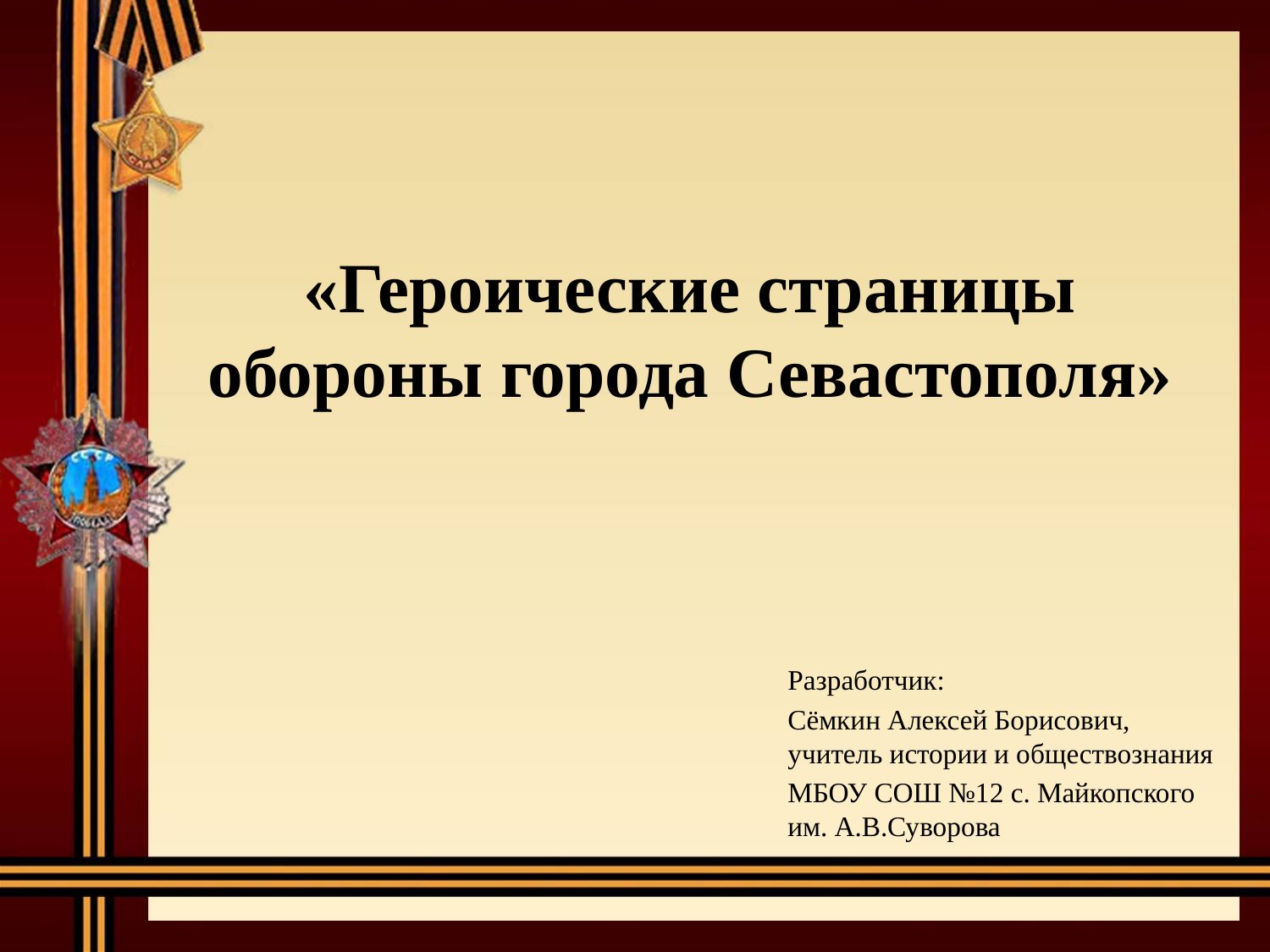

#
«Героические страницы обороны города Севастополя»

Разработчик:
Сёмкин Алексей Борисович, учитель истории и обществознания
МБОУ СОШ №12 с. Майкопского им. А.В.Суворова